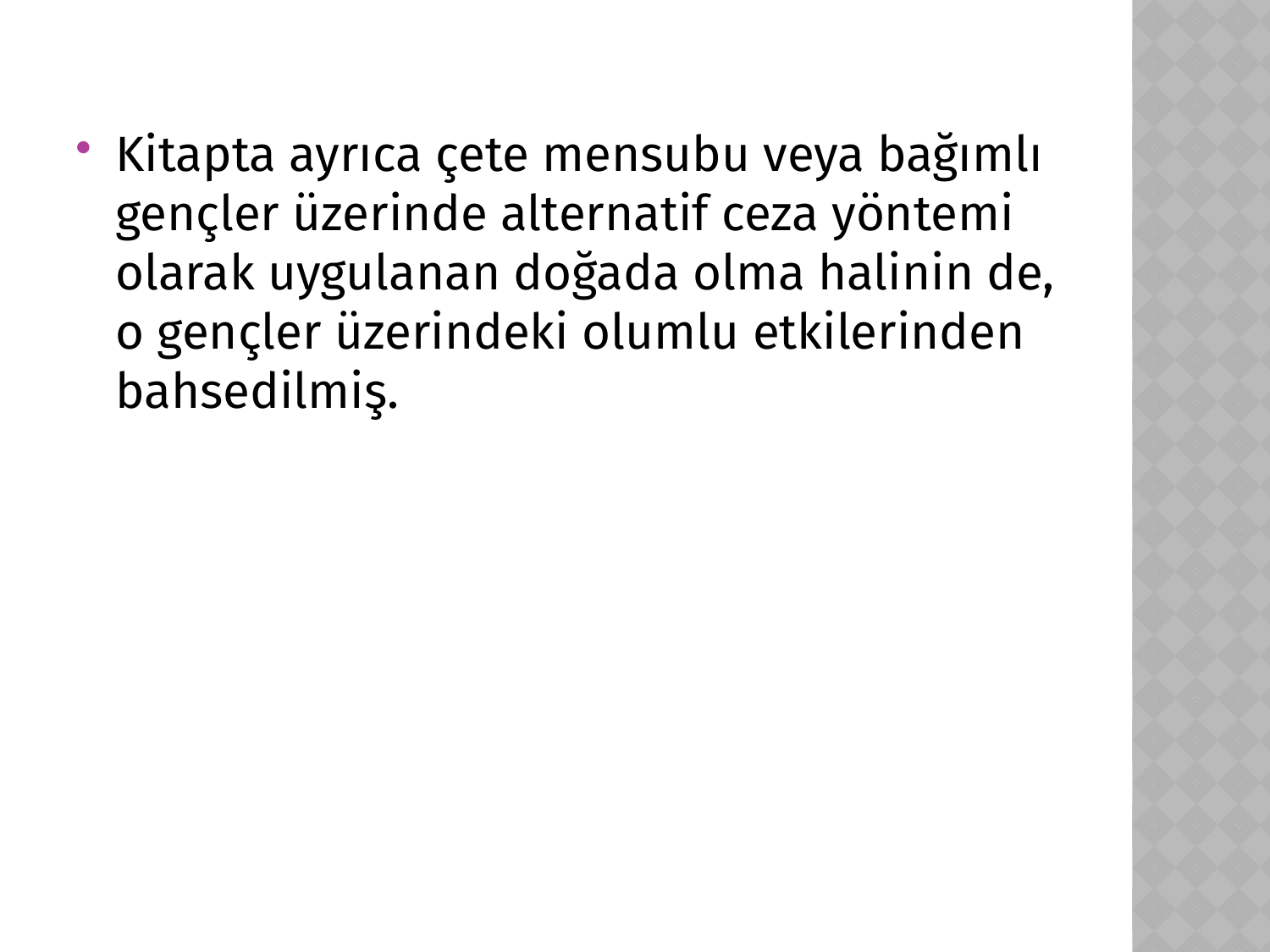

Kitapta ayrıca çete mensubu veya bağımlı gençler üzerinde alternatif ceza yöntemi olarak uygulanan doğada olma halinin de, o gençler üzerindeki olumlu etkilerinden bahsedilmiş.